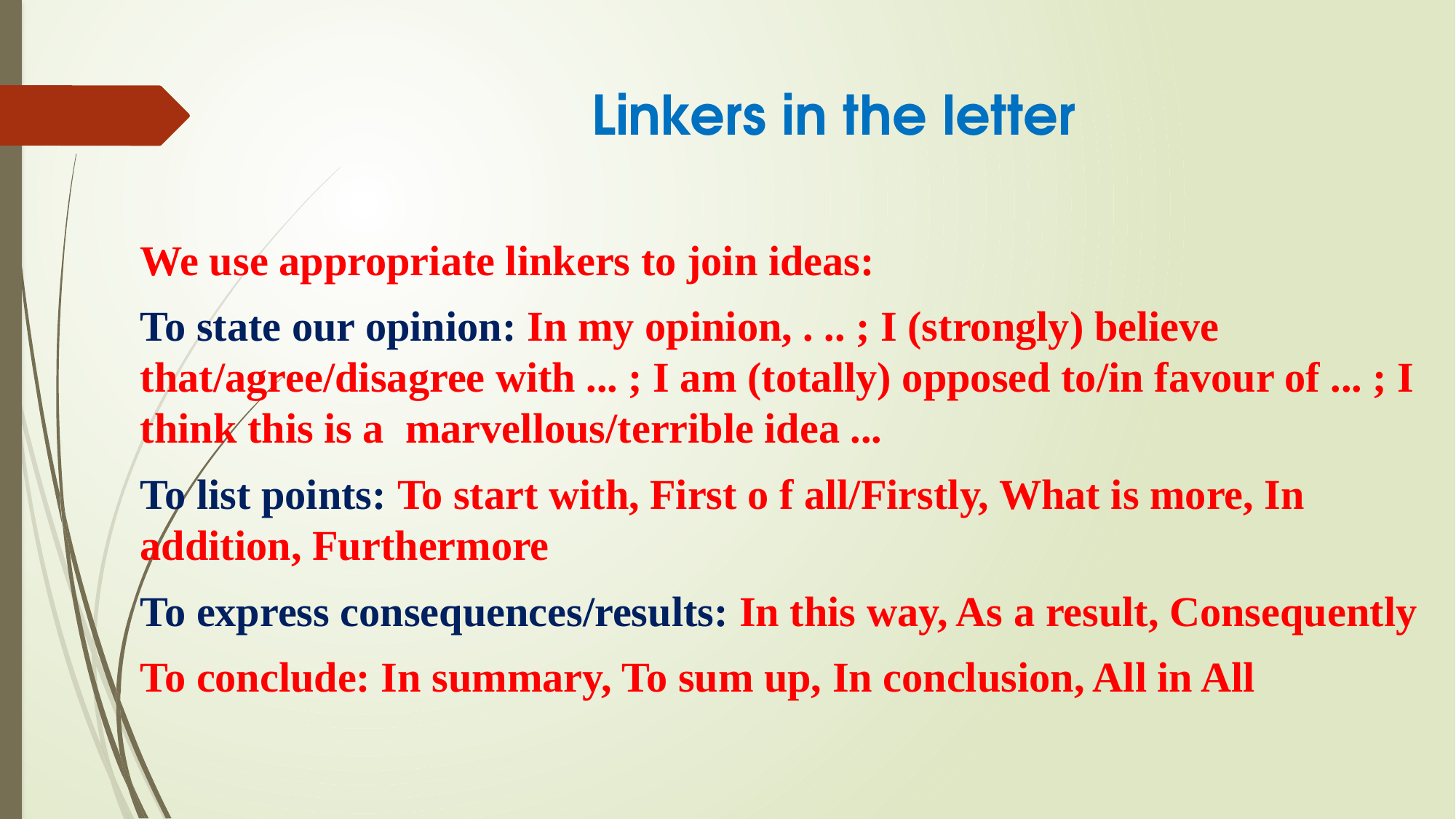

# Linkers in the letter
We use appropriate linkers to join ideas:
To state our opinion: In my opinion, . .. ; I (strongly) believe that/agree/disagree with ... ; I am (totally) opposed to/in favour of ... ; I think this is a  marvellous/terrible idea ...
To list points: To start with, First o f all/Firstly, What is more, In addition, Furthermore
To express consequences/results: In this way, As a result, Consequently
To conclude: In summary, To sum up, In conclusion, All in All